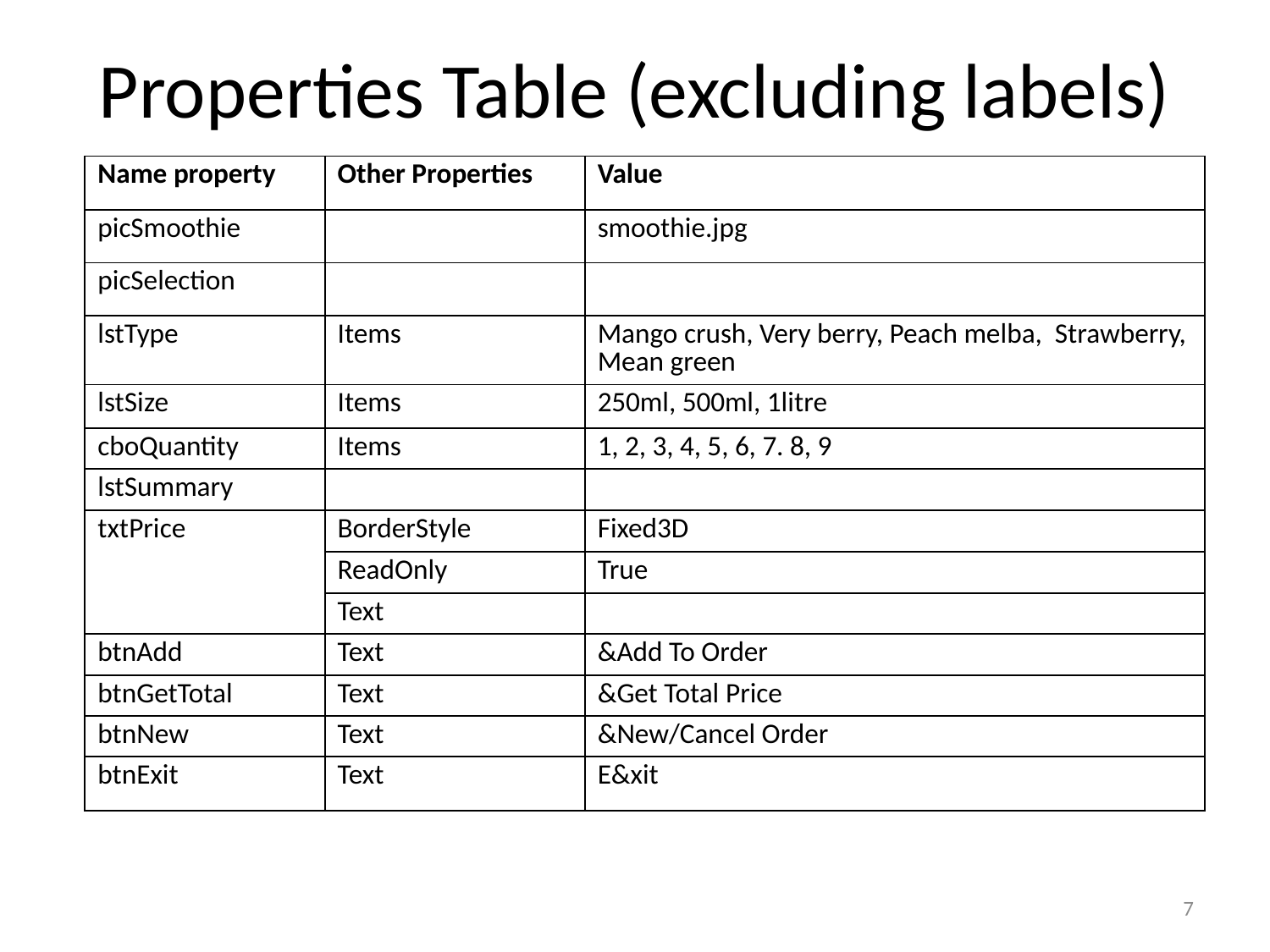

# Properties Table (excluding labels)
| Name property | Other Properties | Value |
| --- | --- | --- |
| picSmoothie |  | smoothie.jpg |
| picSelection |  |  |
| lstType | Items | Mango crush, Very berry, Peach melba, Strawberry, Mean green |
| lstSize | Items | 250ml, 500ml, 1litre |
| cboQuantity | Items | 1, 2, 3, 4, 5, 6, 7. 8, 9 |
| lstSummary |  |  |
| txtPrice | BorderStyle | Fixed3D |
|  | ReadOnly | True |
|  | Text |  |
| btnAdd | Text | &Add To Order |
| btnGetTotal | Text | &Get Total Price |
| btnNew | Text | &New/Cancel Order |
| btnExit | Text | E&xit |
7